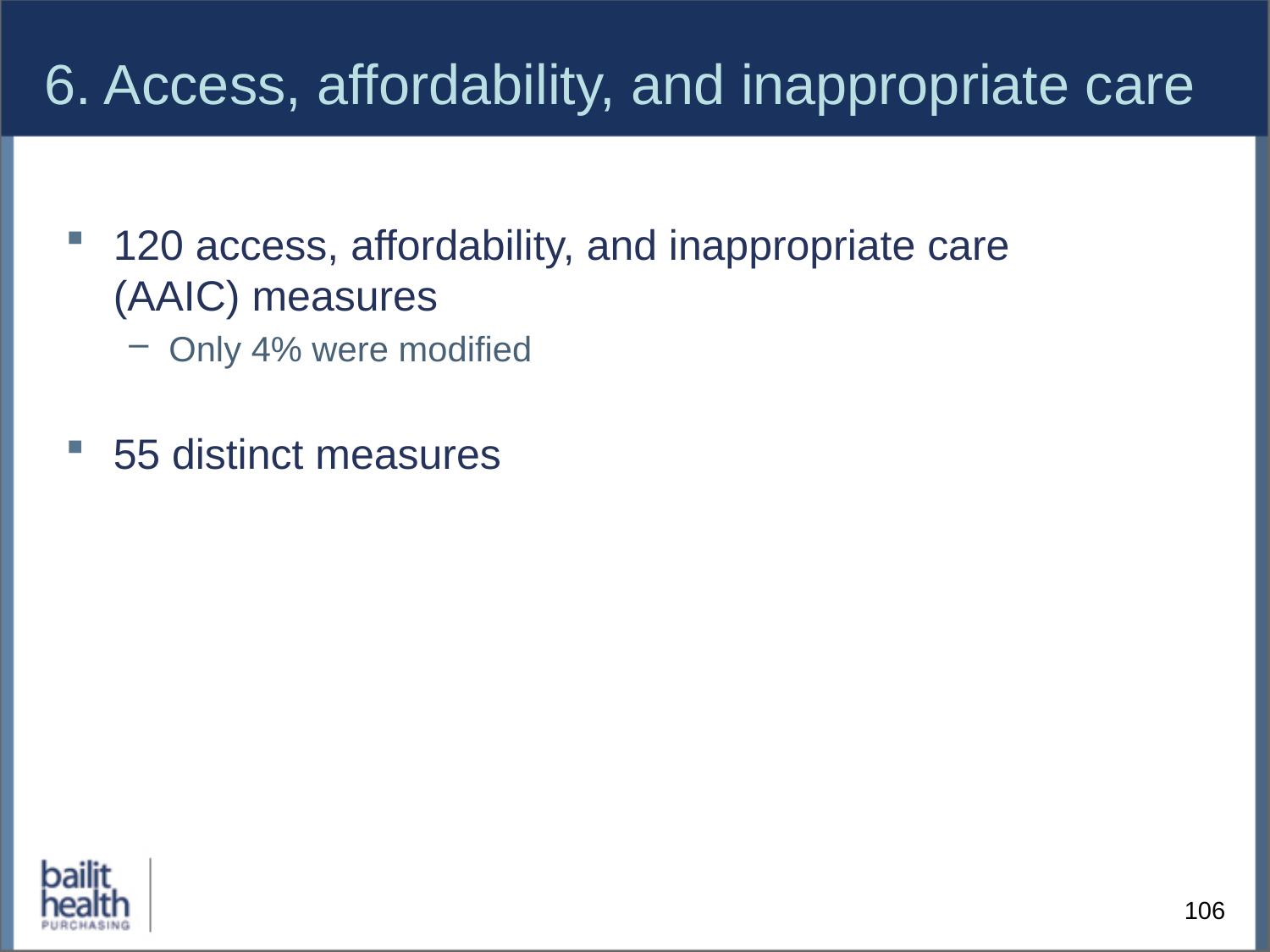

# 6. Access, affordability, and inappropriate care
120 access, affordability, and inappropriate care (AAIC) measures
Only 4% were modified

55 distinct measures
106